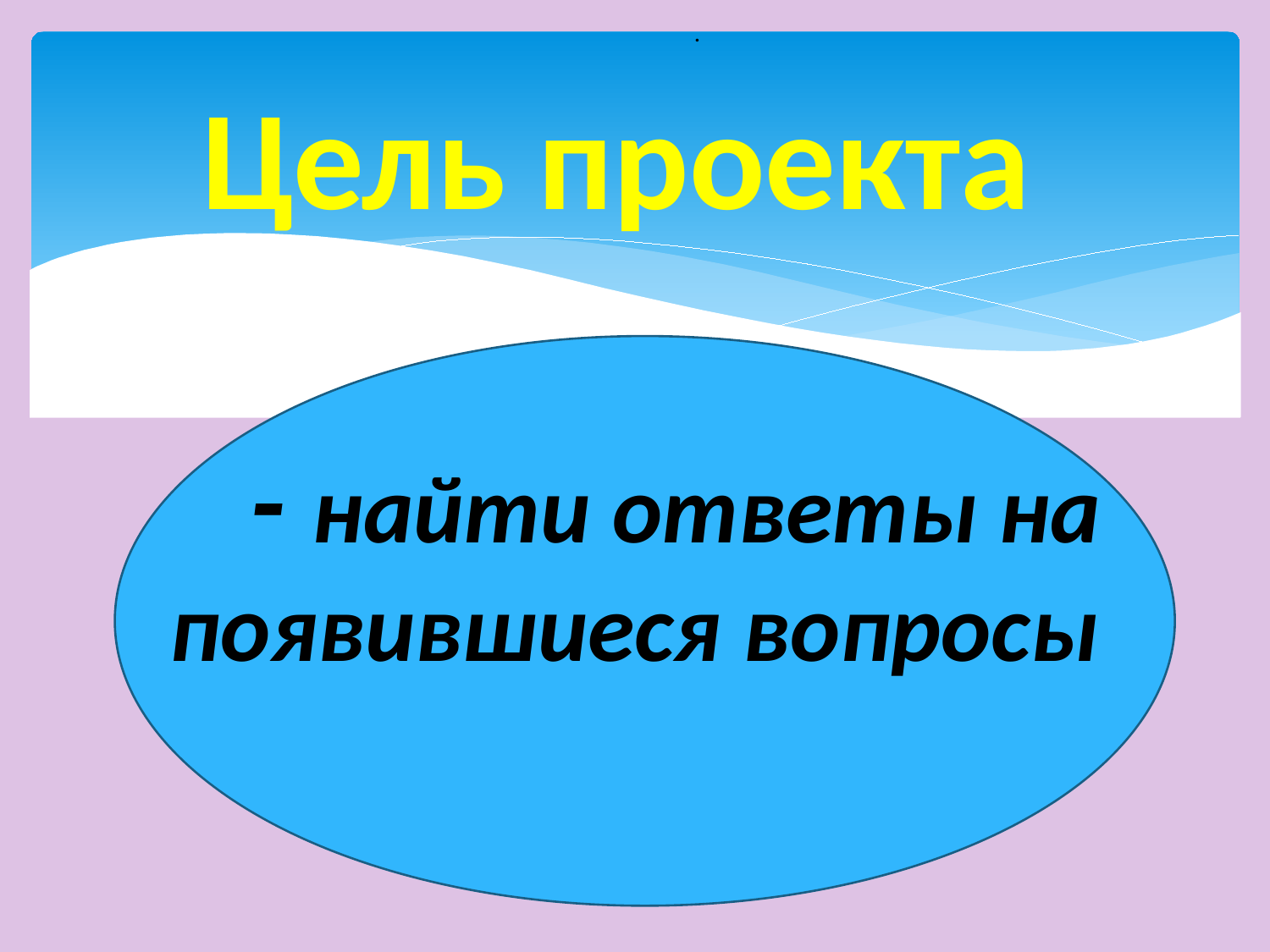

.
# Цель проекта

- найти ответы на появившиеся вопросы